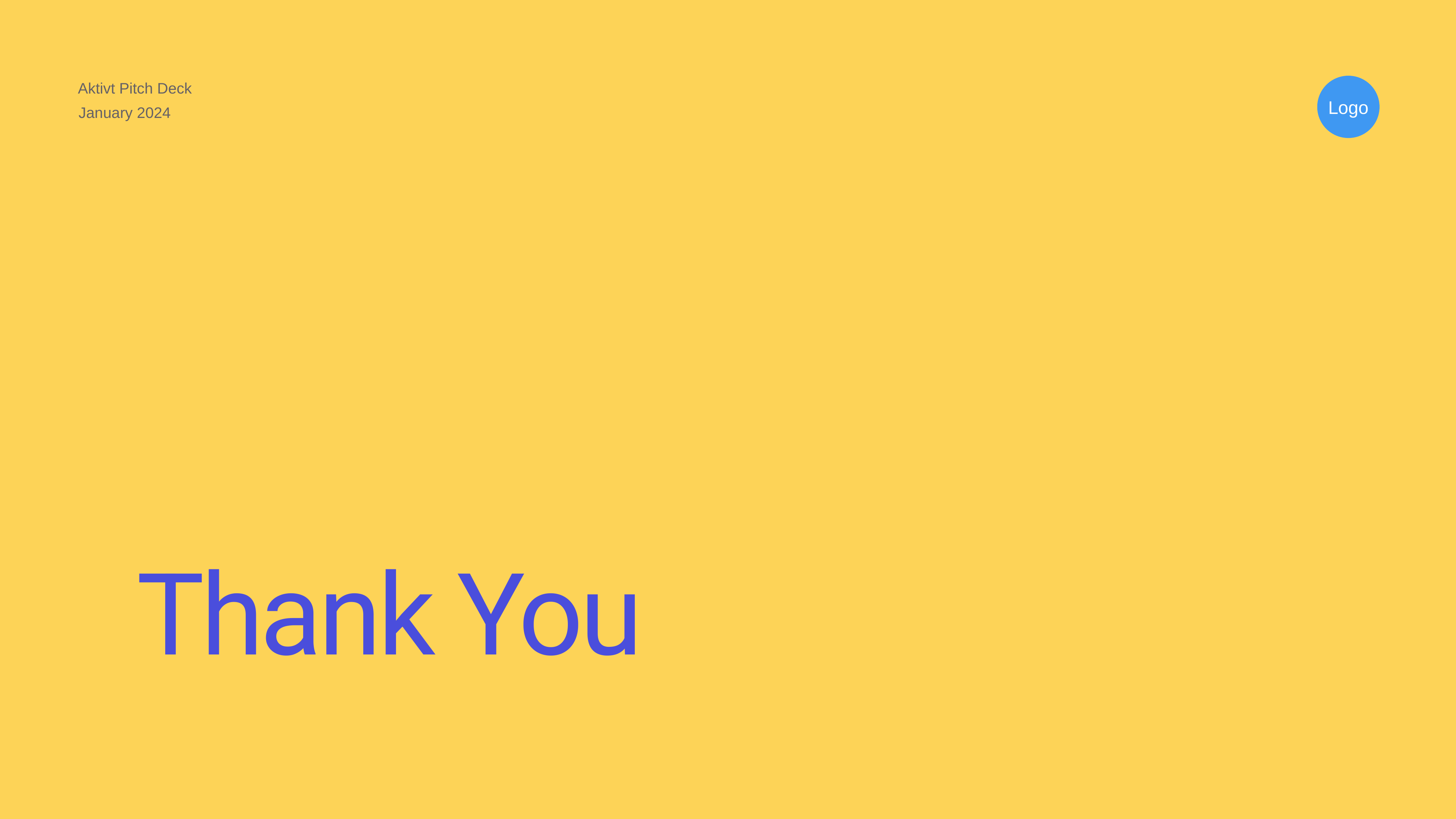

Aktivt Pitch Deck

Logo
January 2024

Thank You